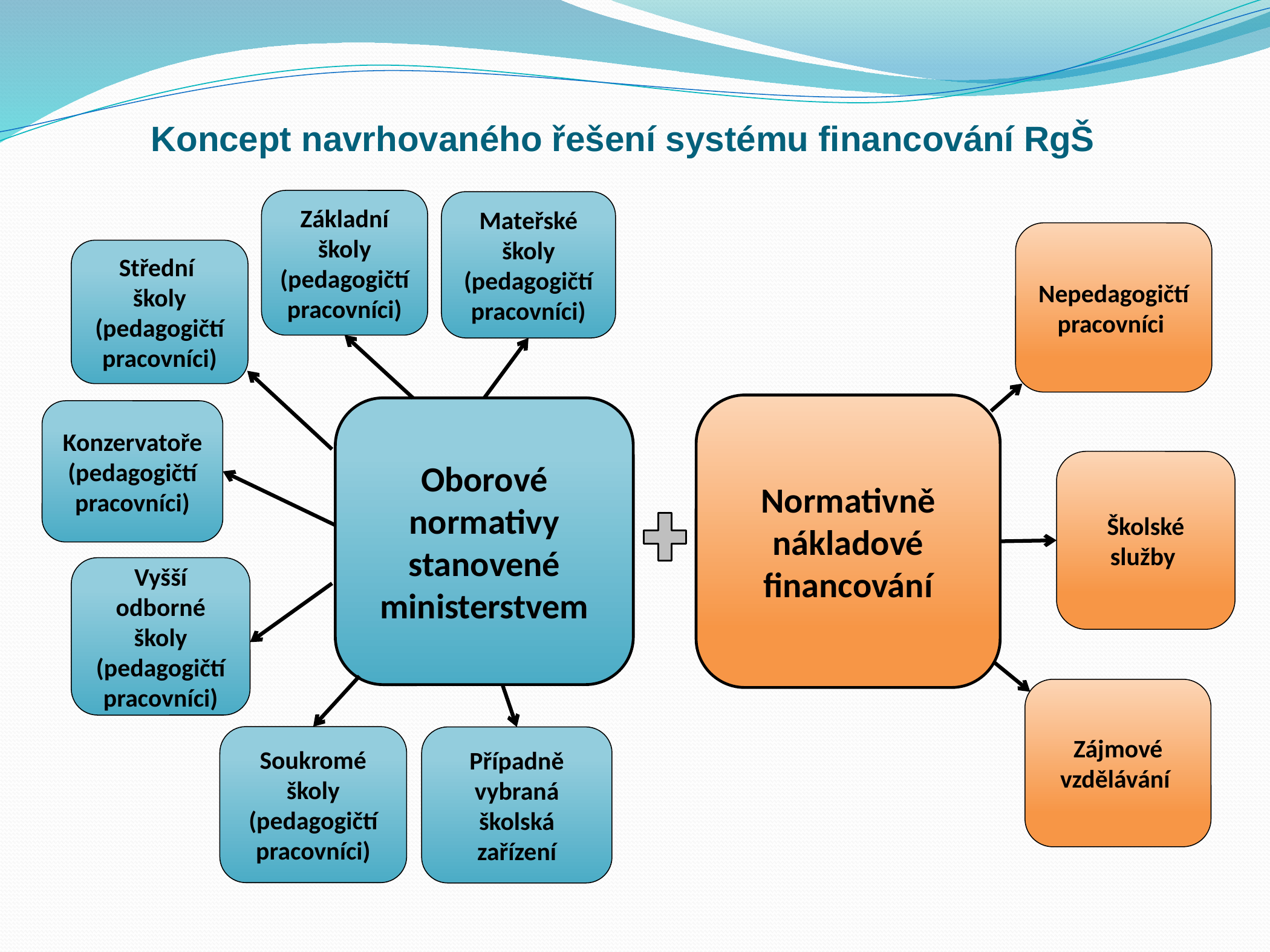

Koncept navrhovaného řešení systému financování RgŠ
Základní školy (pedagogičtí pracovníci)
Mateřské školy (pedagogičtí pracovníci)
Nepedagogičtí pracovníci
Střední
školy (pedagogičtí pracovníci)
Normativně nákladové financování
Oborové normativy stanovené ministerstvem
Školské služby

Vyšší odborné školy (pedagogičtí pracovníci)
Zájmové vzdělávání
Soukromé školy (pedagogičtí pracovníci)
Případně vybraná školská zařízení
Konzervatoře
(pedagogičtí pracovníci)